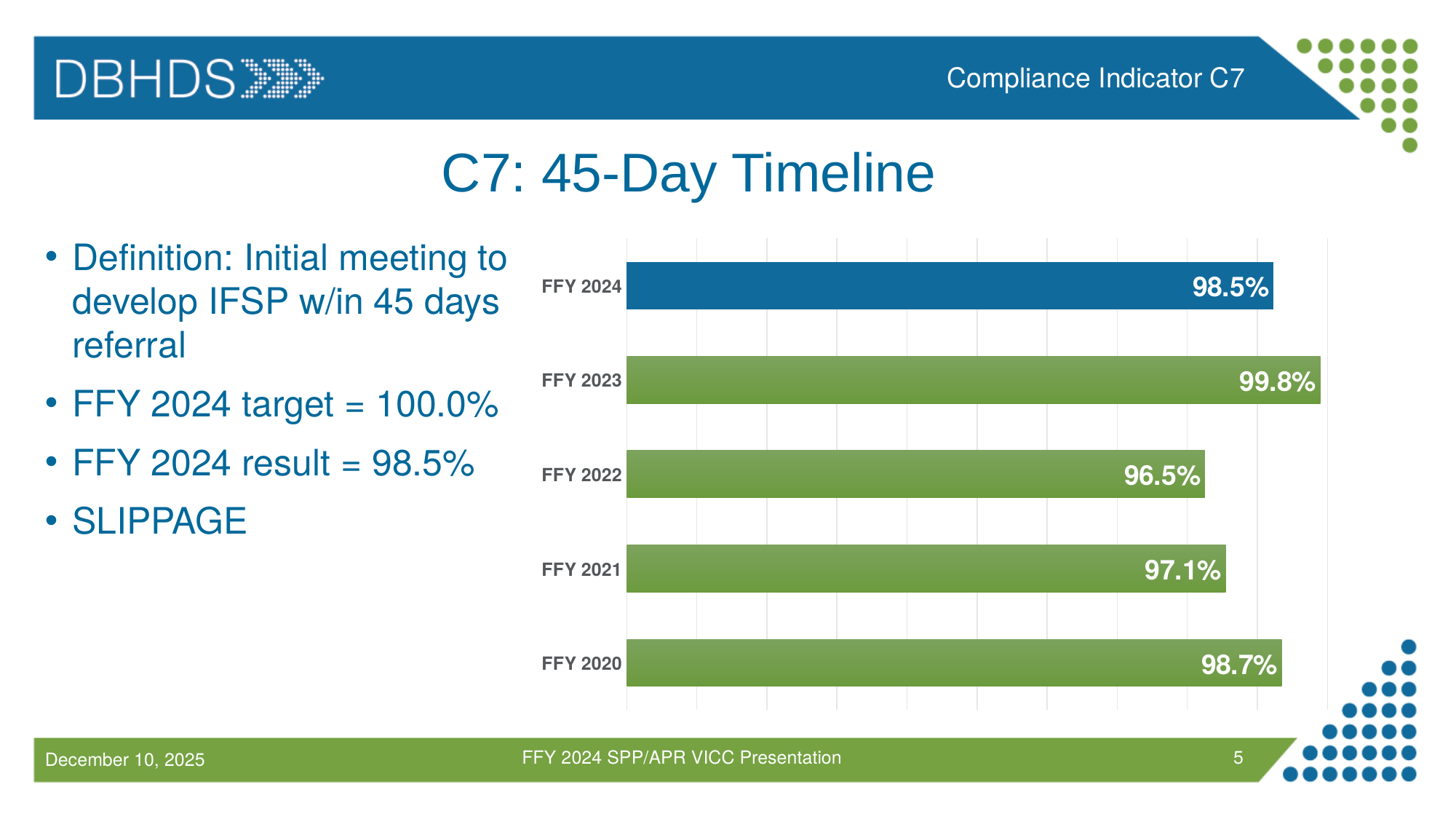

Compliance Indicator C7
# C7: 45-Day Timeline
Definition: Initial meeting to develop IFSP w/in 45 days referral
FFY 2024 target = 100.0%
FFY 2024 result = 98.5%
SLIPPAGE

### Chart

| Category | State Result |
|---|---|
| FFY 2020 | 0.987 |
| FFY 2021 | 0.971 |
| FFY 2022 | 0.965 |
| FFY 2023 | 0.998 |
| FFY 2024 | 0.9845 |
FFY 2024 SPP/APR VICC Presentation
5
December 10, 2025